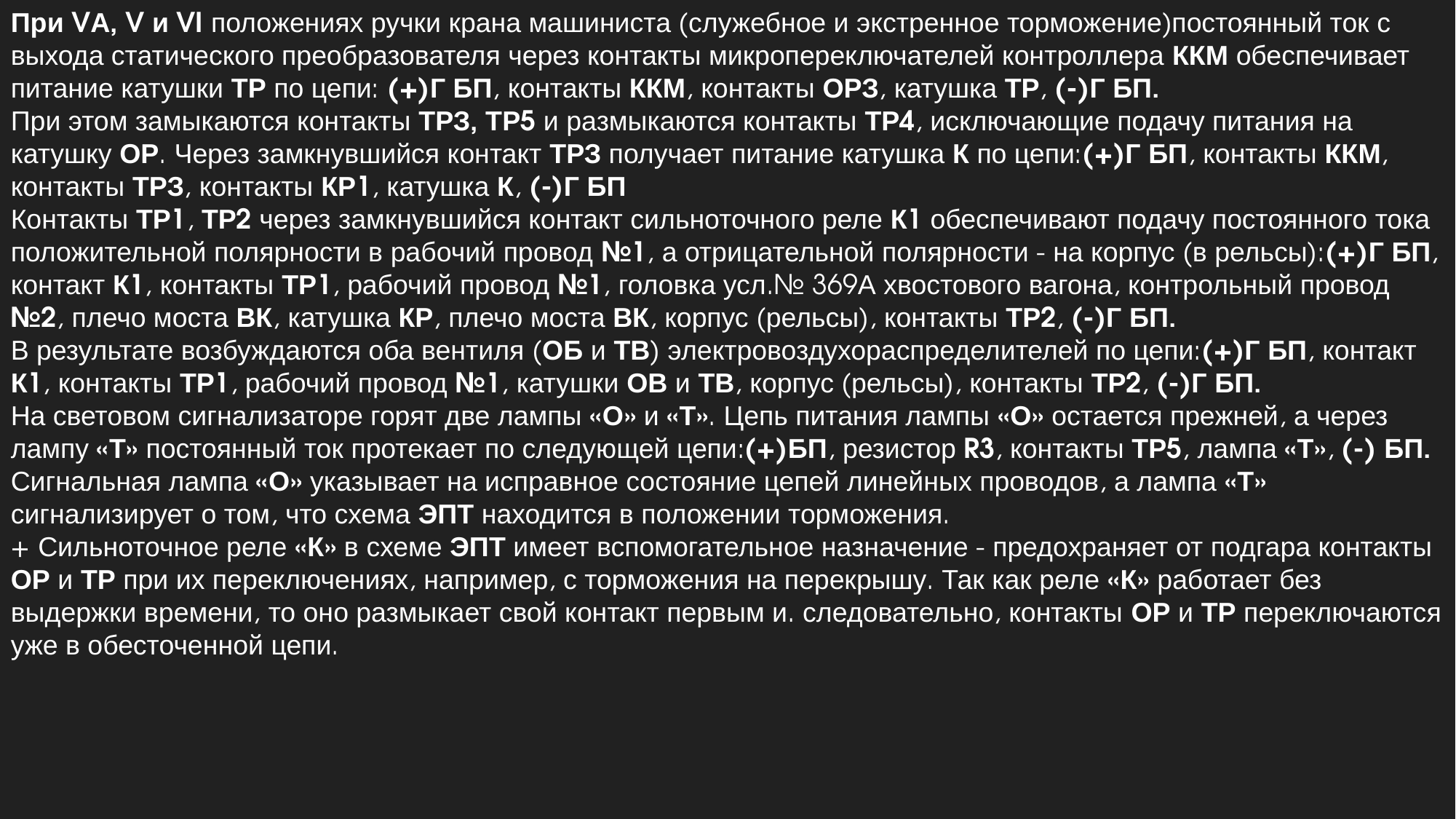

При VА, V и VI положениях ручки крана машиниста (служебное и экстренное торможение)постоянный ток с выхода статического преобразователя через контакты микропереключателей контроллера ККМ обеспечивает питание катушки ТР по цепи: (+)Г БП, контакты ККМ, контакты ОРЗ, катушка ТР, (-)Г БП.
При этом замыкаются контакты ТРЗ, ТР5 и размыкаются контакты ТР4, исключающие подачу питания на катушку ОР. Через замкнувшийся контакт ТРЗ получает питание катушка К по цепи:(+)Г БП, контакты ККМ, контакты ТРЗ, контакты КР1, катушка К, (-)Г БП
Контакты ТР1, ТР2 через замкнувшийся контакт сильноточного реле К1 обеспечивают подачу постоянного тока положительной полярности в рабочий провод №1, а отрицательной полярности - на корпус (в рельсы):(+)Г БП, контакт К1, контакты ТР1, рабочий провод №1, головка усл.№ 369А хвостового вагона, контрольный провод №2, плечо моста ВК, катушка КР, плечо моста ВК, корпус (рельсы), контакты ТР2, (-)Г БП.
В результате возбуждаются оба вентиля (ОБ и ТВ) электровоздухораспределителей по цепи:(+)Г БП, контакт К1, контакты ТР1, рабочий провод №1, катушки ОВ и ТВ, корпус (рельсы), контакты ТР2, (-)Г БП.
На световом сигнализаторе горят две лампы «О» и «Т». Цепь питания лампы «О» остается прежней, а через лампу «Т» постоянный ток протекает по следующей цепи:(+)БП, резистор R3, контакты ТР5, лампа «Т», (-) БП.
Сигнальная лампа «О» указывает на исправное состояние цепей линейных проводов, а лампа «Т» сигнализирует о том, что схема ЭПТ находится в положении торможения.
+ Сильноточное реле «К» в схеме ЭПТ имеет вспомогательное назначение - предохраняет от подгара контакты ОР и ТР при их переключениях, например, с торможения на перекрышу. Так как реле «К» работает без выдержки времени, то оно размыкает свой контакт первым и. следовательно, контакты ОР и ТР переключаются уже в обесточенной цепи.